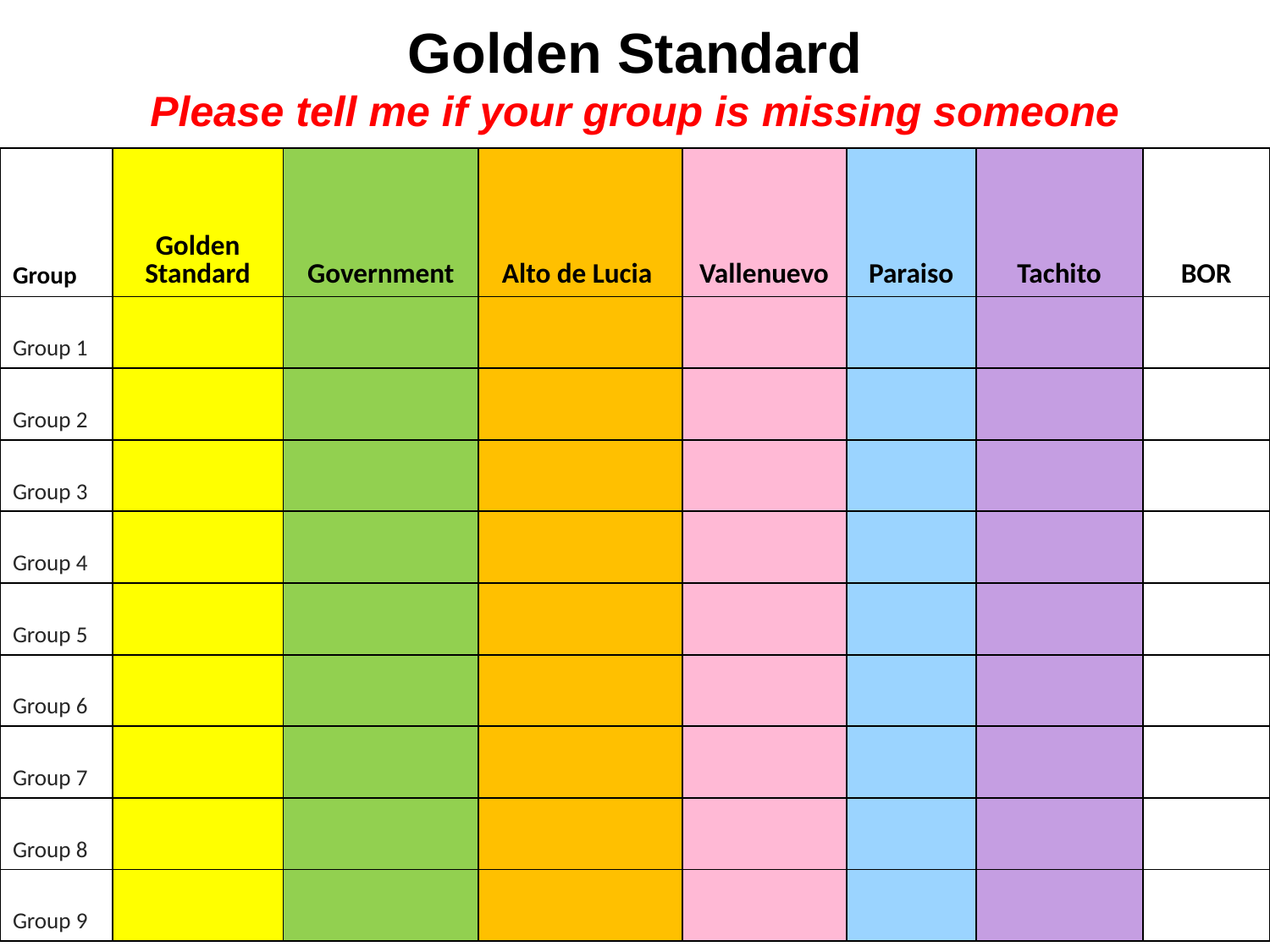

Golden Standard
Please tell me if your group is missing someone
| Group | Golden Standard | Government | Alto de Lucia | Vallenuevo | Paraiso | Tachito | BOR |
| --- | --- | --- | --- | --- | --- | --- | --- |
| Group 1 |  |  |  |  |  |  |  |
| Group 2 |  |  |  |  |  |  |  |
| Group 3 |  |  |  |  |  |  |  |
| Group 4 |  |  |  |  |  |  |  |
| Group 5 |  |  |  |  |  |  |  |
| Group 6 |  |  |  |  |  |  |  |
| Group 7 |  |  |  |  |  |  |  |
| Group 8 |  |  |  |  |  |  |  |
| Group 9 |  |  |  |  |  |  |  |